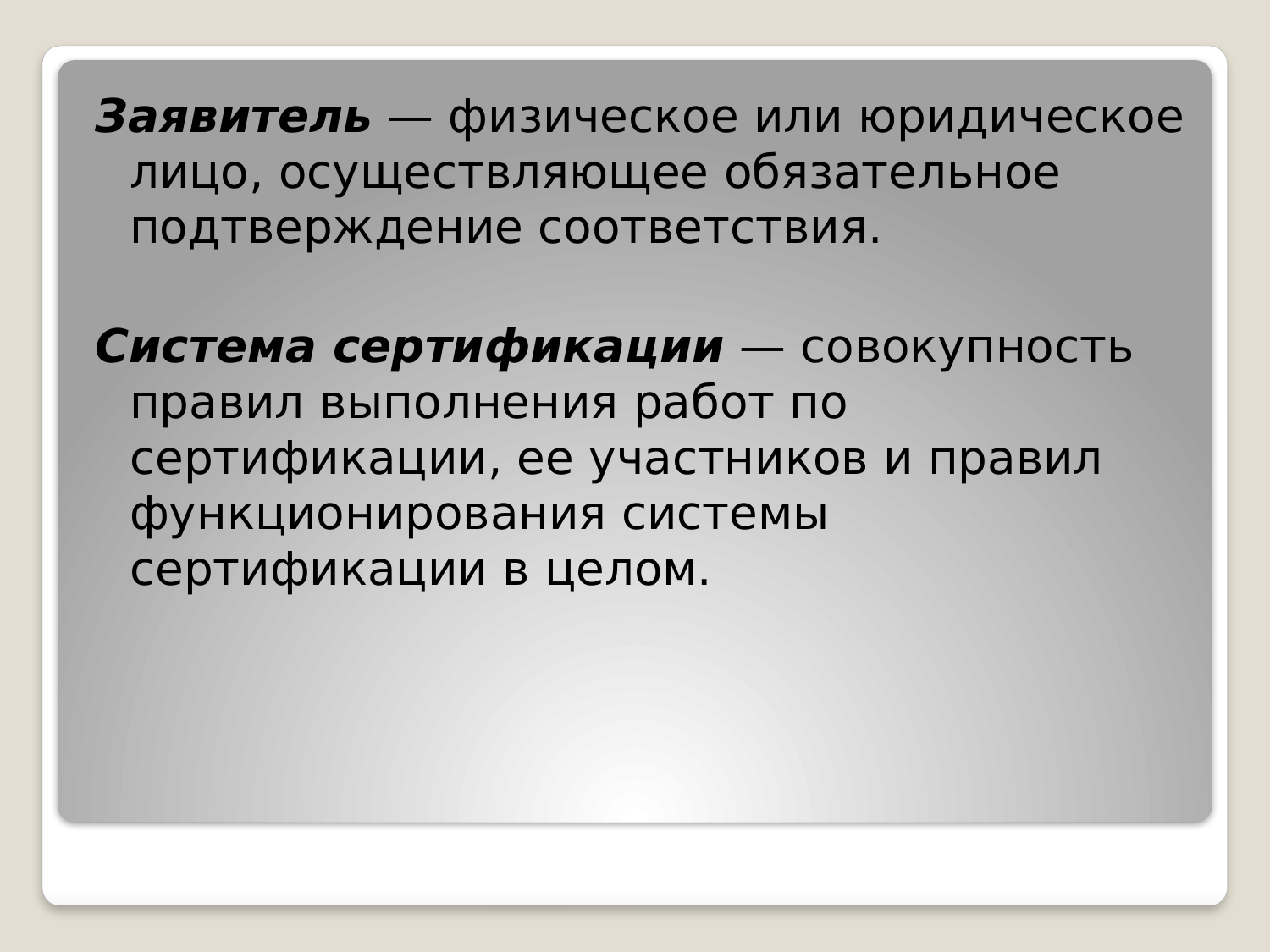

Заявитель — физическое или юридическое лицо, осуществляющее обязательное подтверждение соответствия.

Система сертификации — совокупность правил выполнения работ по сертификации, ее участников и правил функционирования системы сертификации в целом.